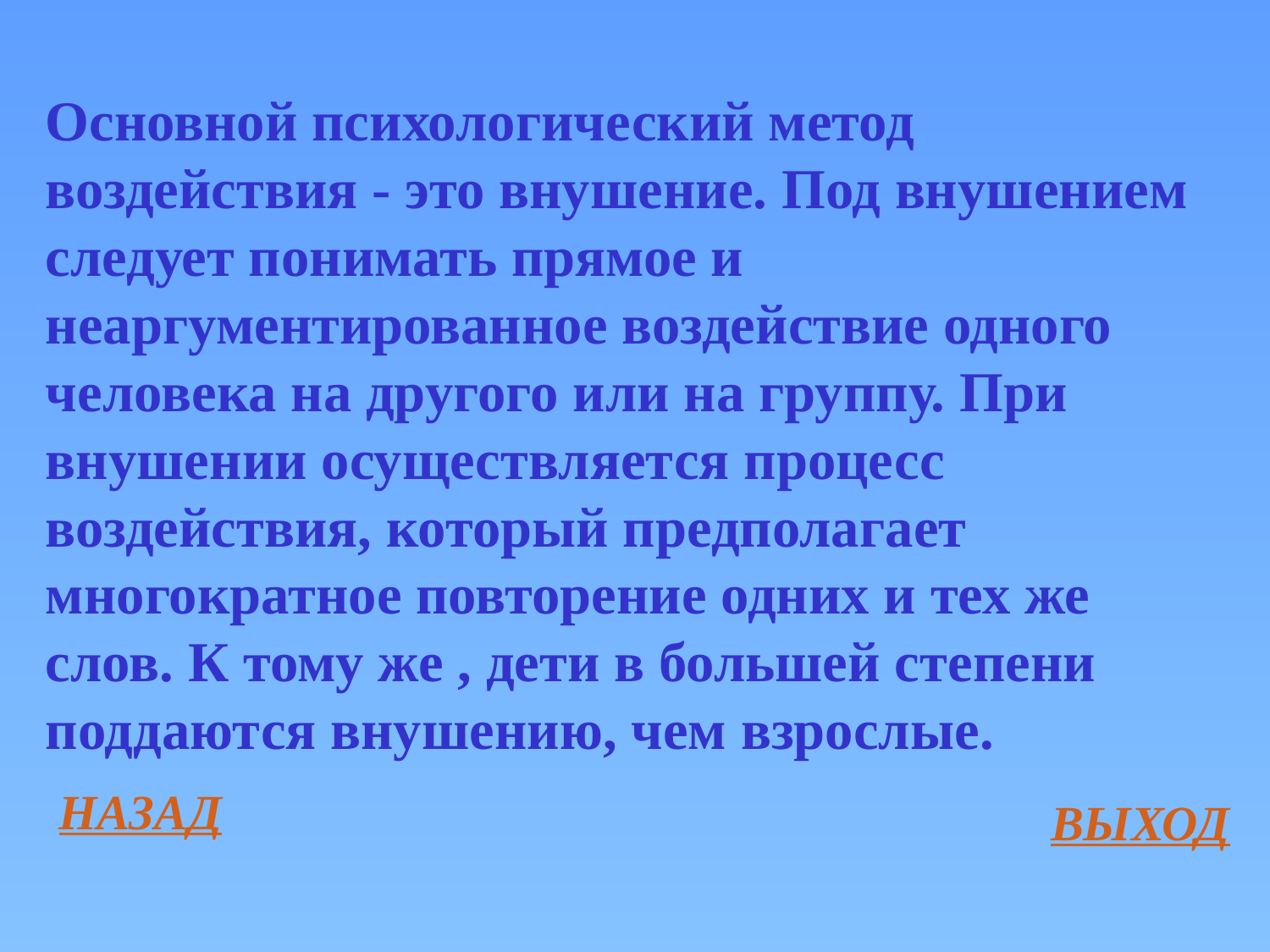

Основной психологический метод воздействия - это внушение. Под внушением следует понимать прямое и неаргументированное воздействие одного человека на другого или на группу. При внушении осуществляется процесс воздействия, который предполагает многократное повторение одних и тех же слов. К тому же , дети в большей степени поддаются внушению, чем взрослые.

НАЗАД
ВЫХОД